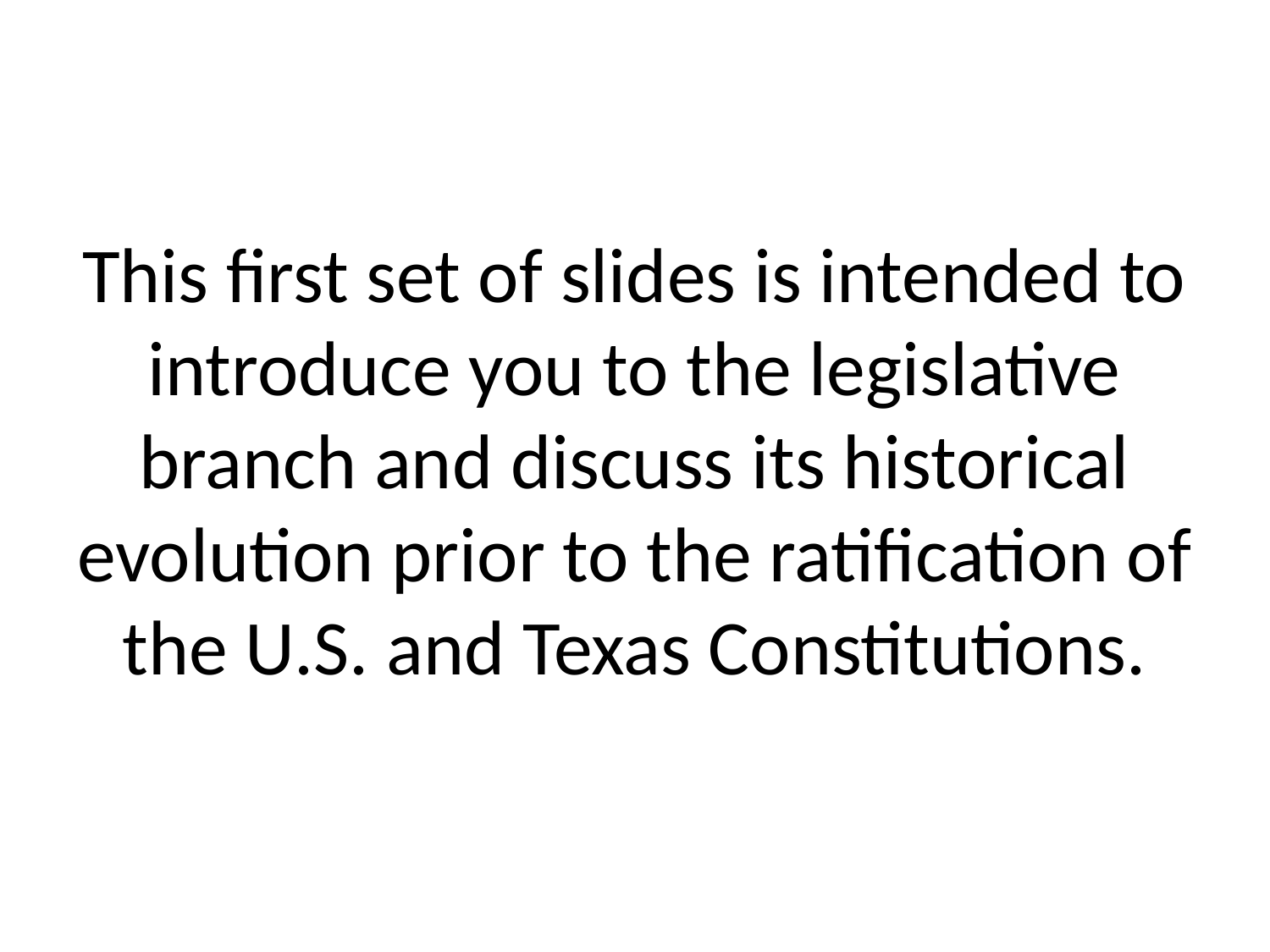

# This first set of slides is intended to introduce you to the legislative branch and discuss its historical evolution prior to the ratification of the U.S. and Texas Constitutions.